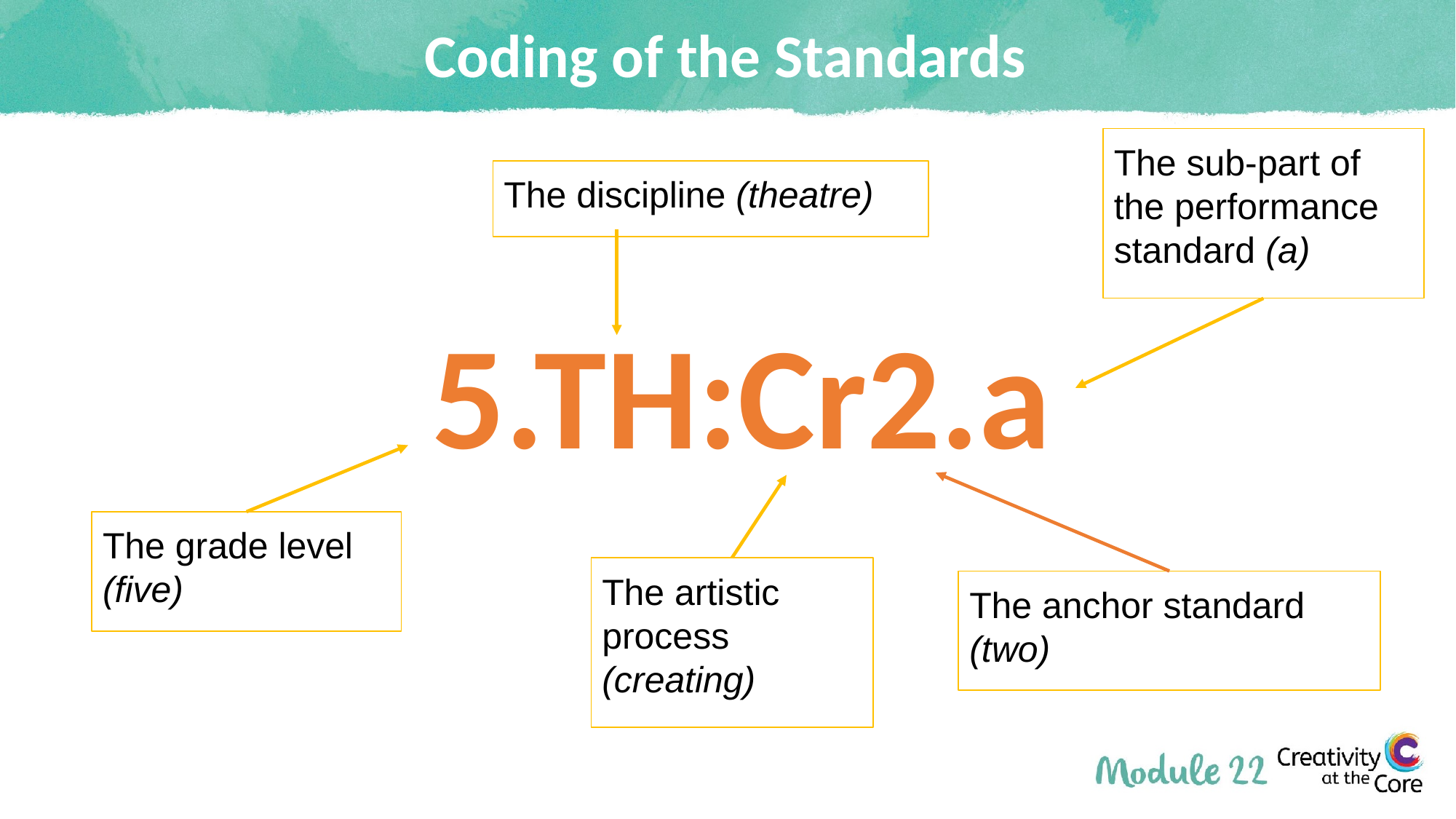

# Coding of the Standards
The sub-part of the performance standard (a)
The discipline (theatre)
5.TH:Cr2.a
The grade level (five)
The artistic process (creating)
The anchor standard (two)